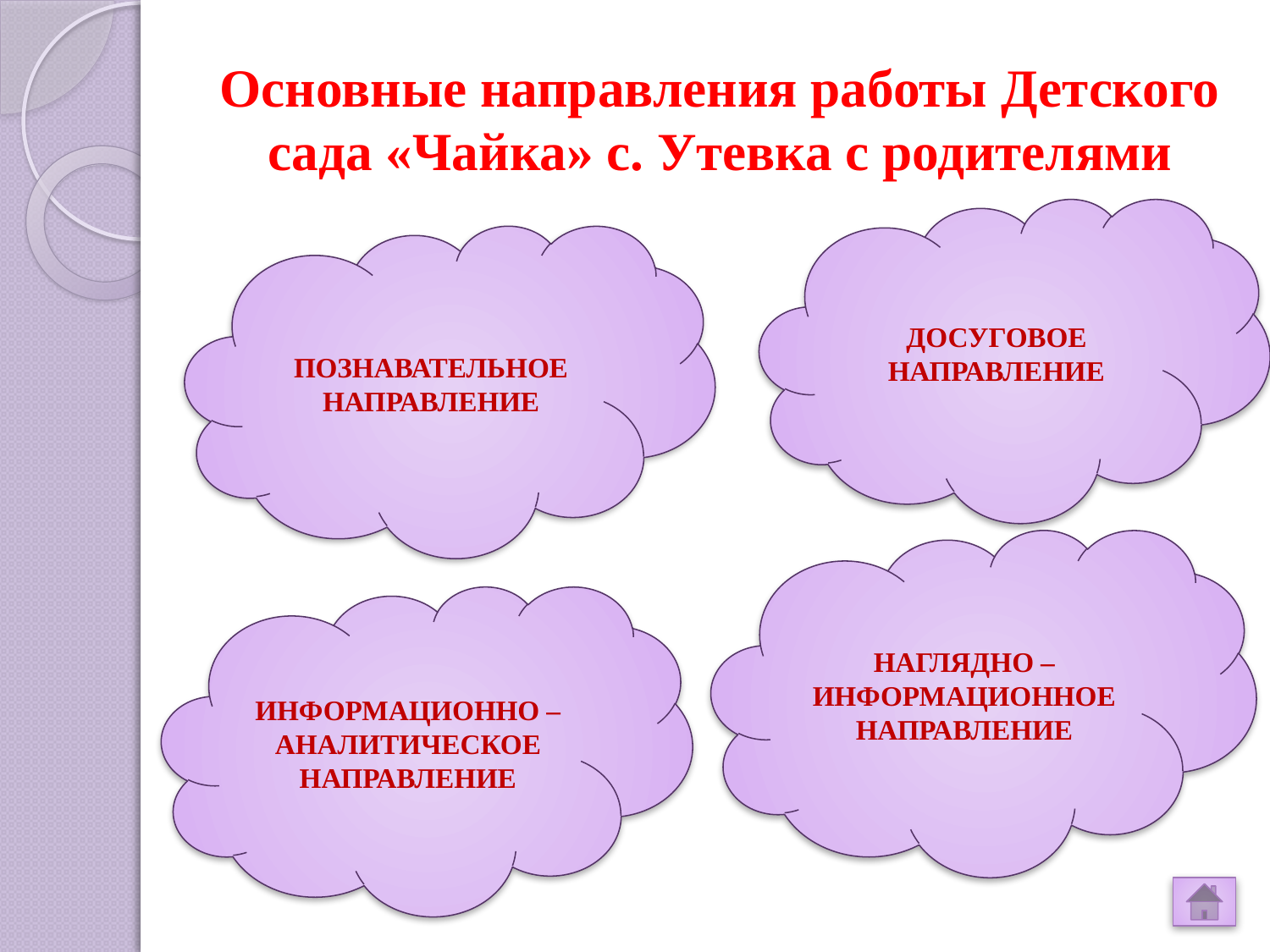

# Основные направления работы Детского сада «Чайка» с. Утевка с родителями
ДОСУГОВОЕ НАПРАВЛЕНИЕ
ПОЗНАВАТЕЛЬНОЕ НАПРАВЛЕНИЕ
НАГЛЯДНО – ИНФОРМАЦИОННОЕ НАПРАВЛЕНИЕ
ИНФОРМАЦИОННО – АНАЛИТИЧЕСКОЕ НАПРАВЛЕНИЕ